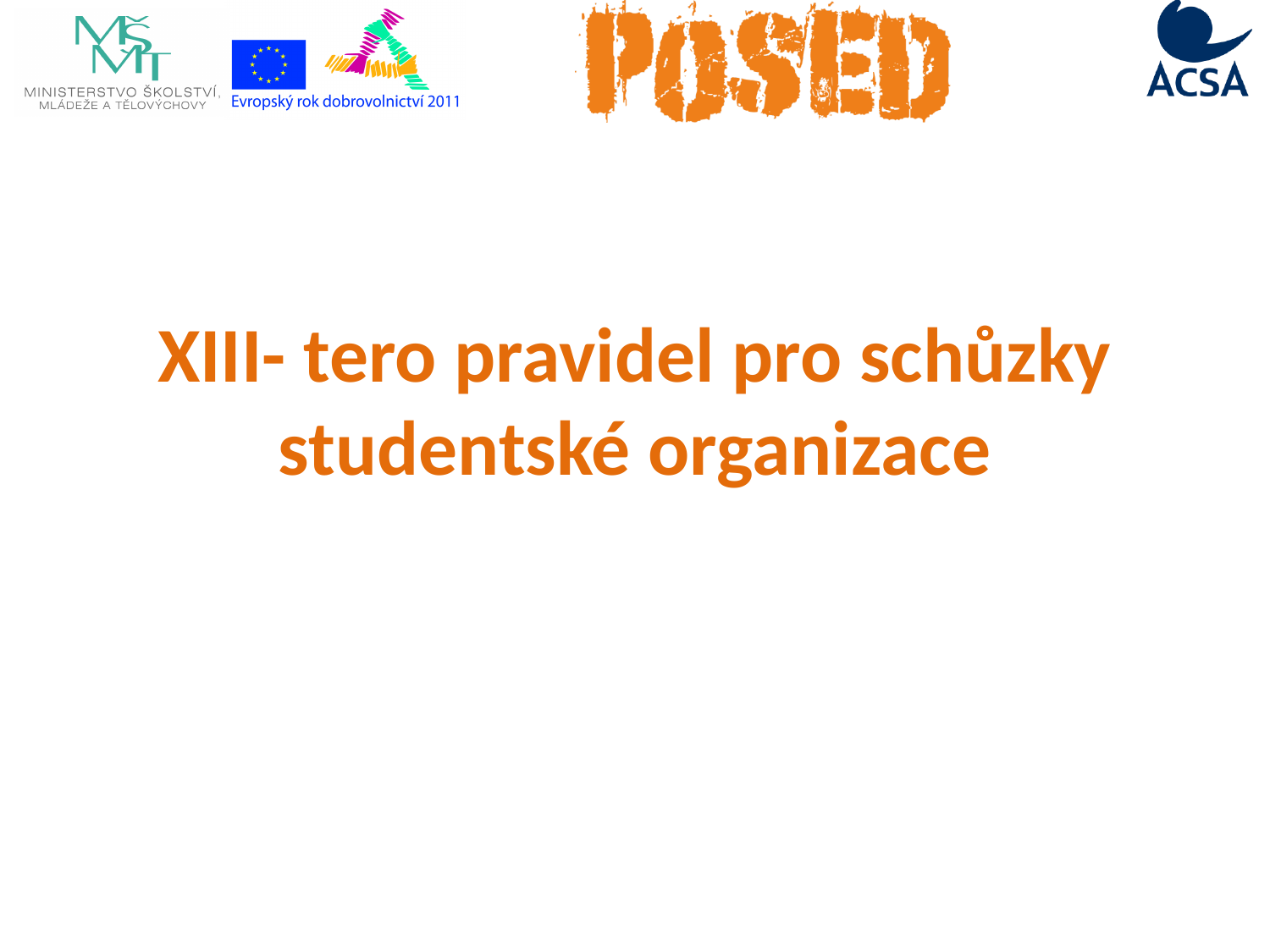

# XIII- tero pravidel pro schůzky studentské organizace